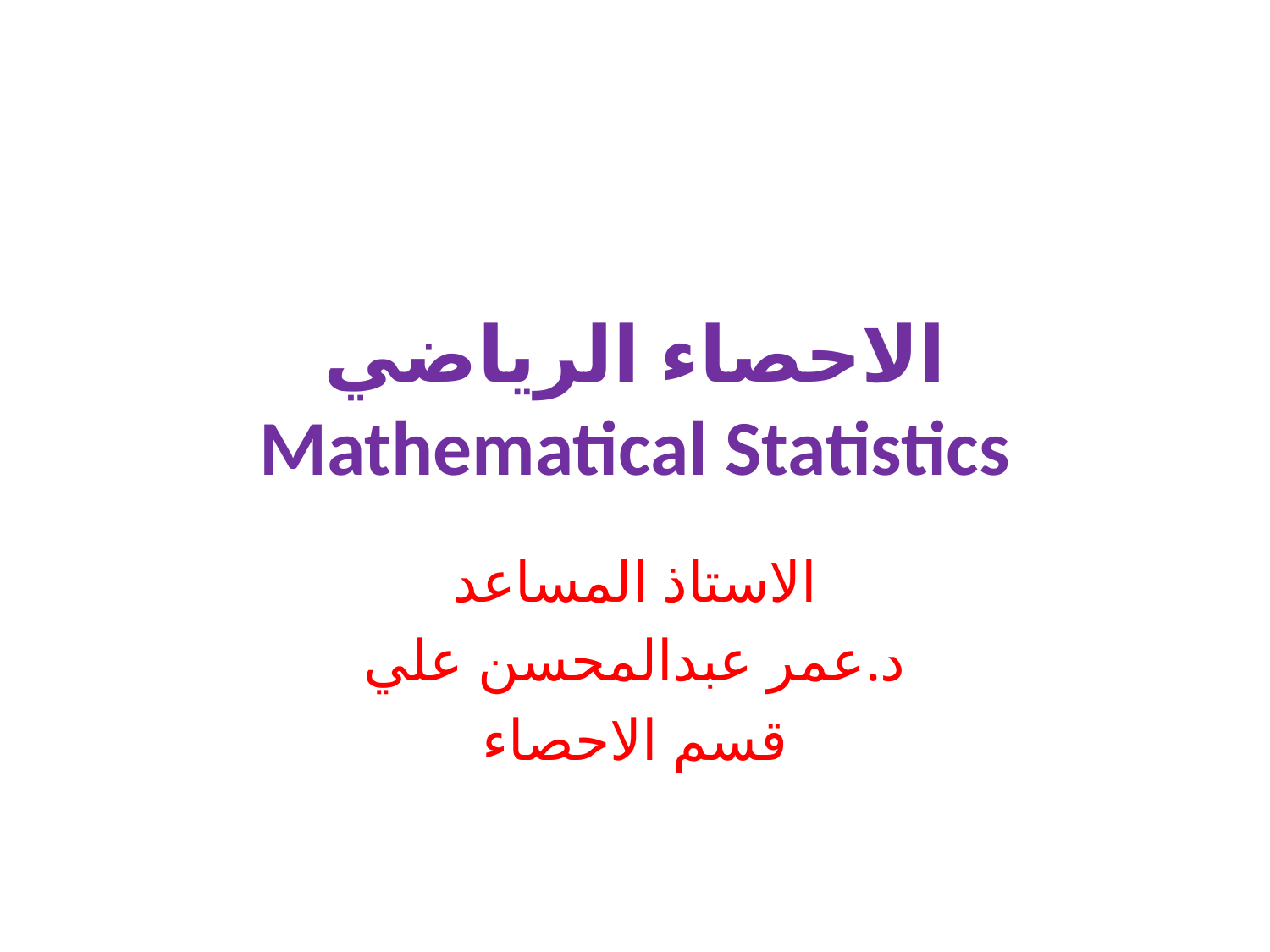

# الاحصاء الرياضي Mathematical Statistics
الاستاذ المساعد
د.عمر عبدالمحسن علي
قسم الاحصاء